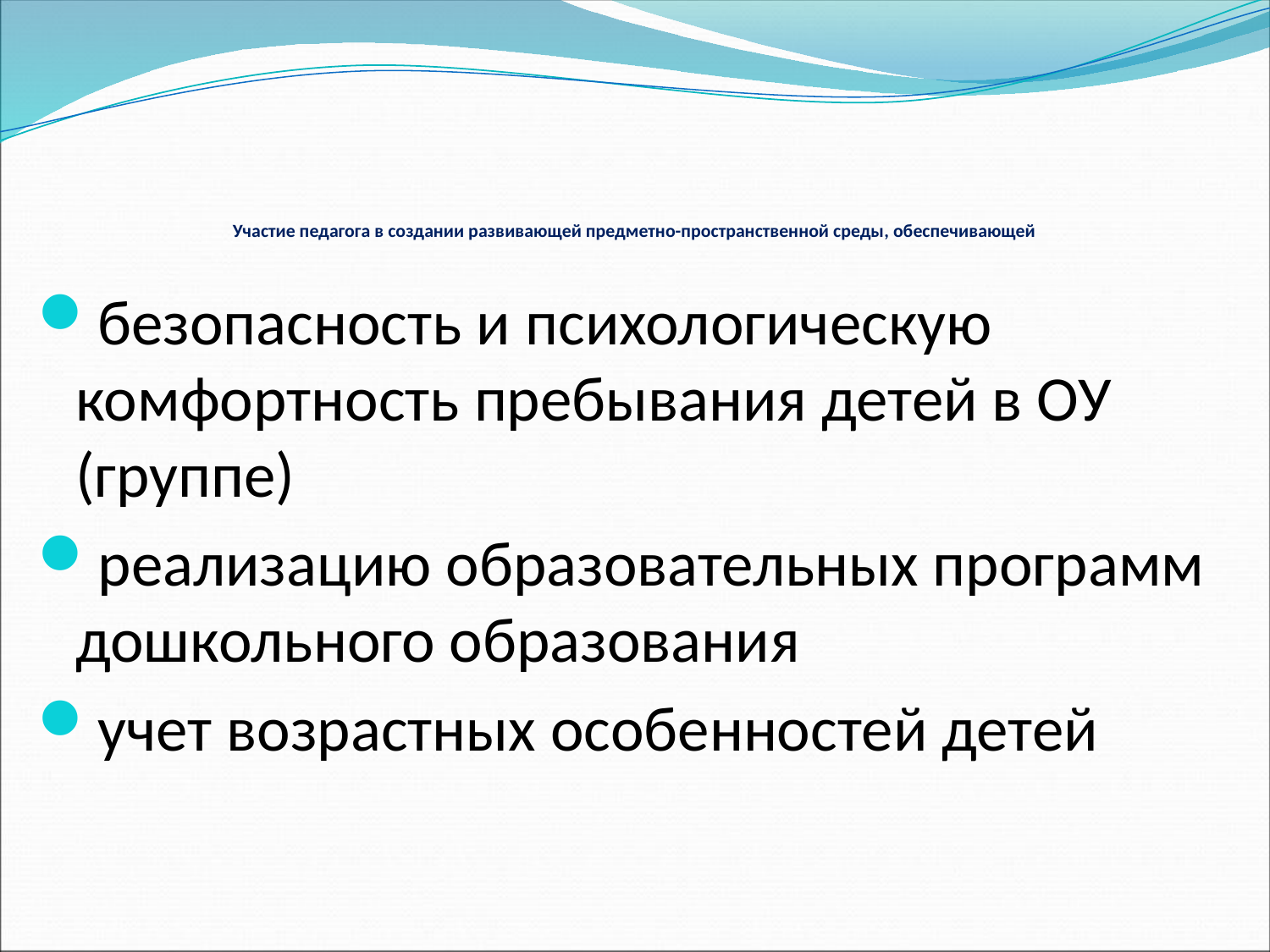

# Участие педагога в создании развивающей предметно-пространственной среды, обеспечивающей
безопасность и психологическую комфортность пребывания детей в ОУ (группе)
реализацию образовательных программ дошкольного образования
учет возрастных особенностей детей